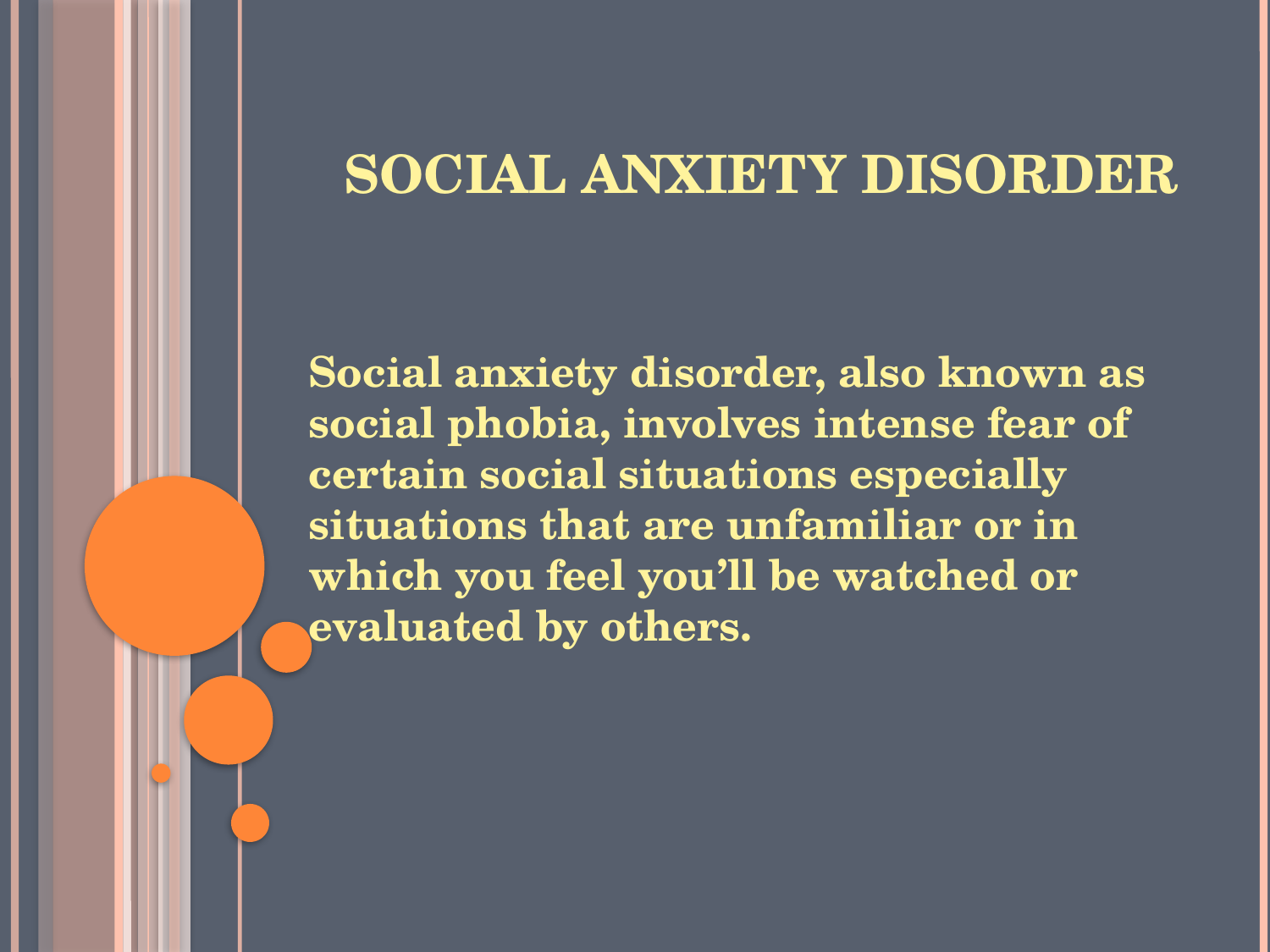

# Social anxiety disorder
Social anxiety disorder, also known as social phobia, involves intense fear of certain social situations especially situations that are unfamiliar or in which you feel you’ll be watched or evaluated by others.